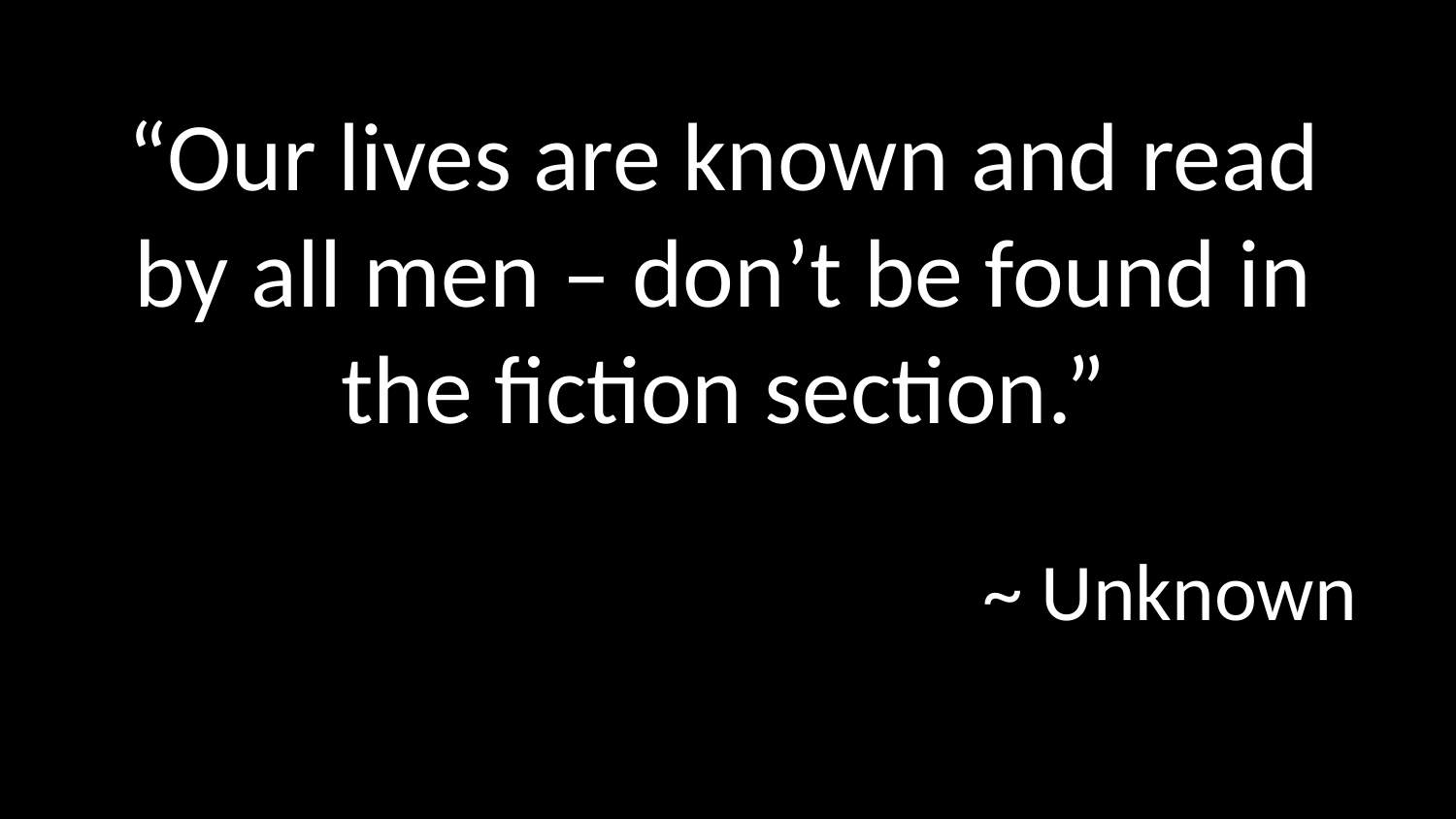

“Our lives are known and read by all men – don’t be found in the fiction section.”

~ Unknown